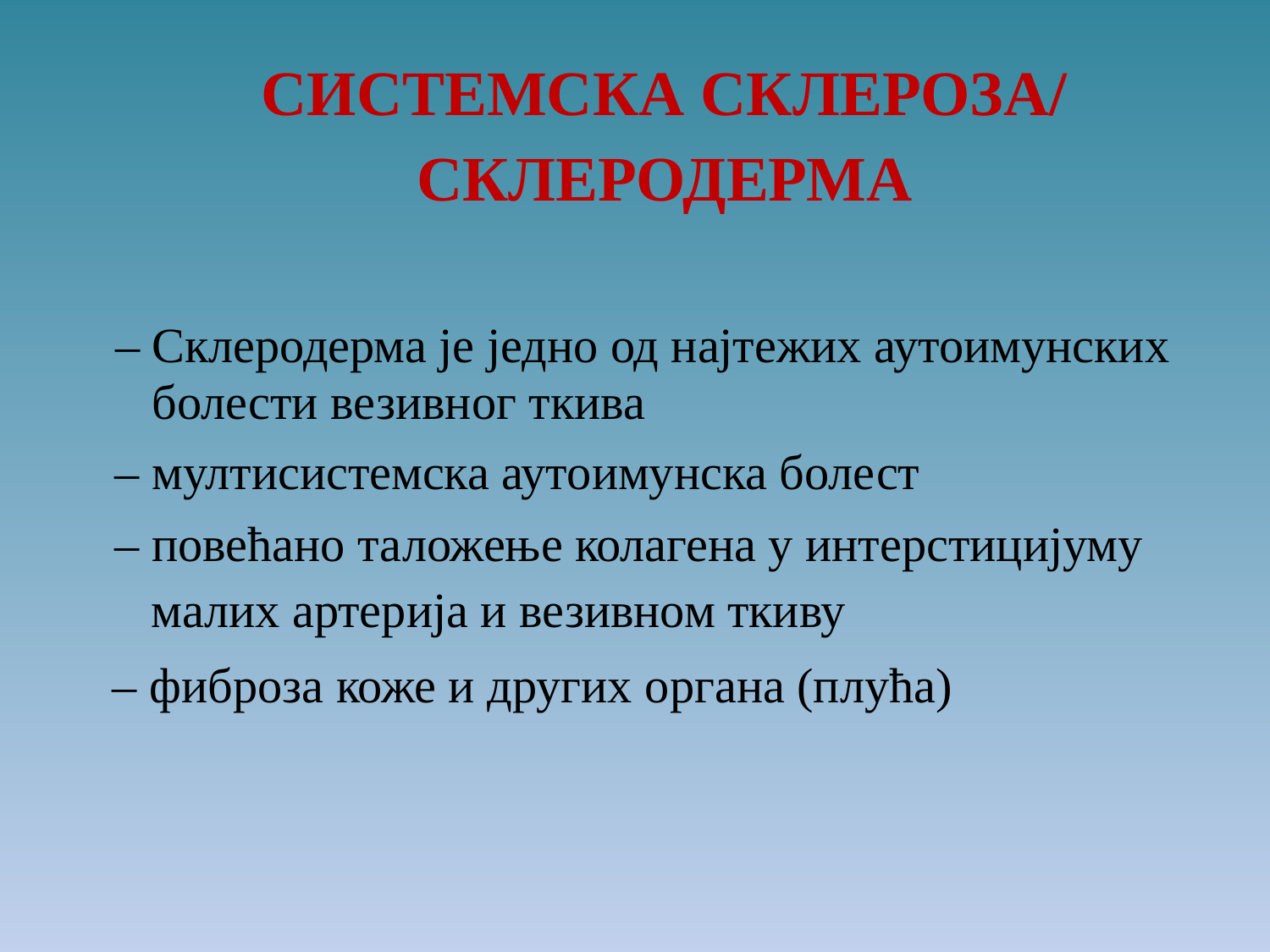

СИСТЕМСКА СКЛЕРОЗА/ СКЛЕРОДЕРМА
– Склеродерма је једно од најтежих аутоимунских
   болести везивног ткива
– мултисистемска аутоимунска болест
– повећано таложење колагена у интерстицијуму
   малих артерија и везивном ткиву
– фиброза коже и других органа (плућа)